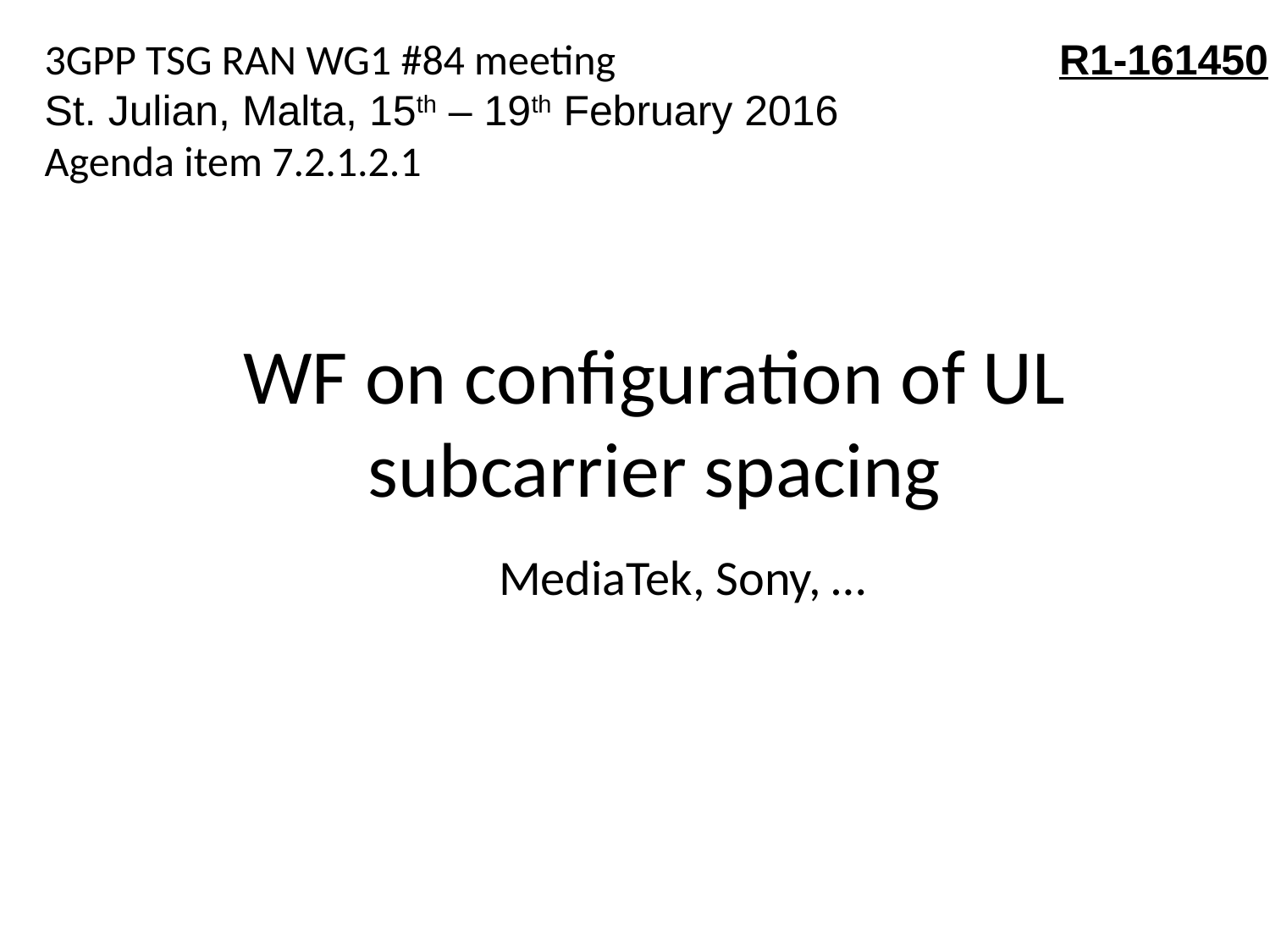

3GPP TSG RAN WG1 #84 meeting
St. Julian, Malta, 15th – 19th February 2016
Agenda item 7.2.1.2.1
R1-161450
# WF on configuration of UL subcarrier spacing
MediaTek, Sony, …